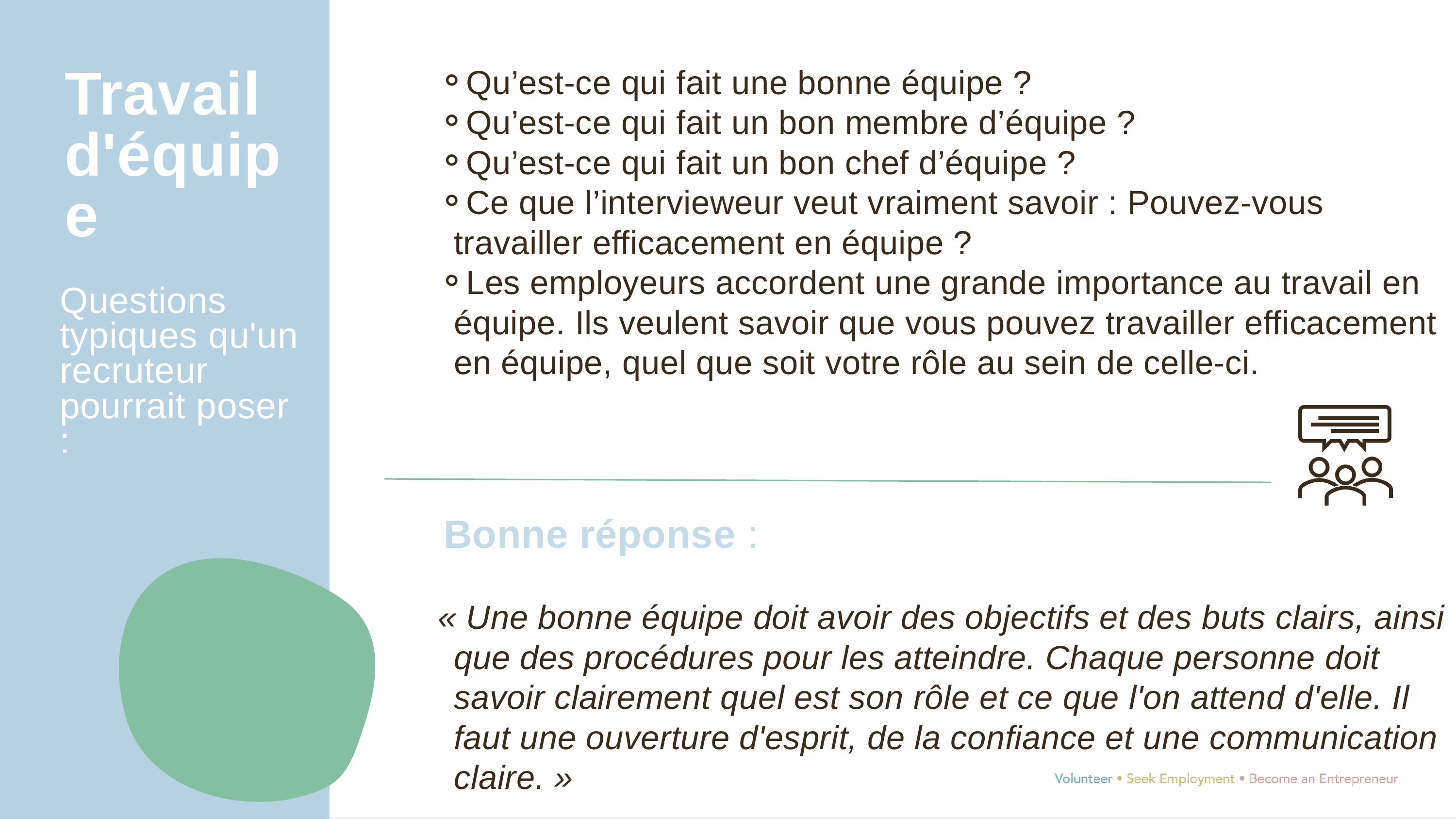

Qu’est-ce qui fait une bonne équipe ?
Qu’est-ce qui fait un bon membre d’équipe ?
Qu’est-ce qui fait un bon chef d’équipe ?
Ce que l’intervieweur veut vraiment savoir : Pouvez-vous travailler efficacement en équipe ?
Les employeurs accordent une grande importance au travail en équipe. Ils veulent savoir que vous pouvez travailler efficacement en équipe, quel que soit votre rôle au sein de celle-ci.

Bonne réponse :

« Une bonne équipe doit avoir des objectifs et des buts clairs, ainsi que des procédures pour les atteindre. Chaque personne doit savoir clairement quel est son rôle et ce que l'on attend d'elle. Il faut une ouverture d'esprit, de la confiance et une communication claire. »

Travail d'équipe
Questions typiques qu'un recruteur pourrait poser :